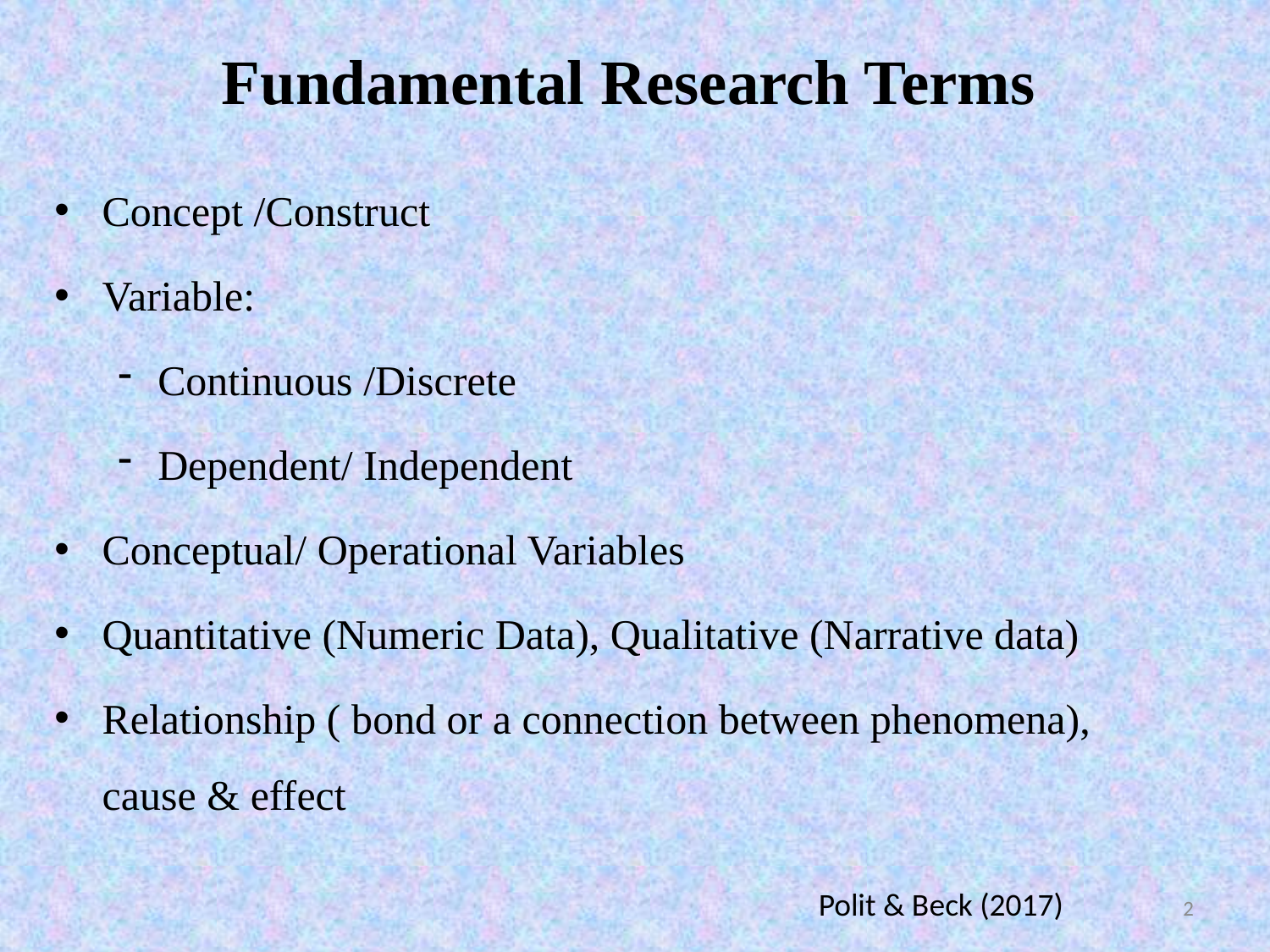

# Fundamental Research Terms
Concept /Construct
Variable:
Continuous /Discrete
Dependent/ Independent
Conceptual/ Operational Variables
Quantitative (Numeric Data), Qualitative (Narrative data)
Relationship ( bond or a connection between phenomena), cause & effect

Polit & Beck (2017)
2